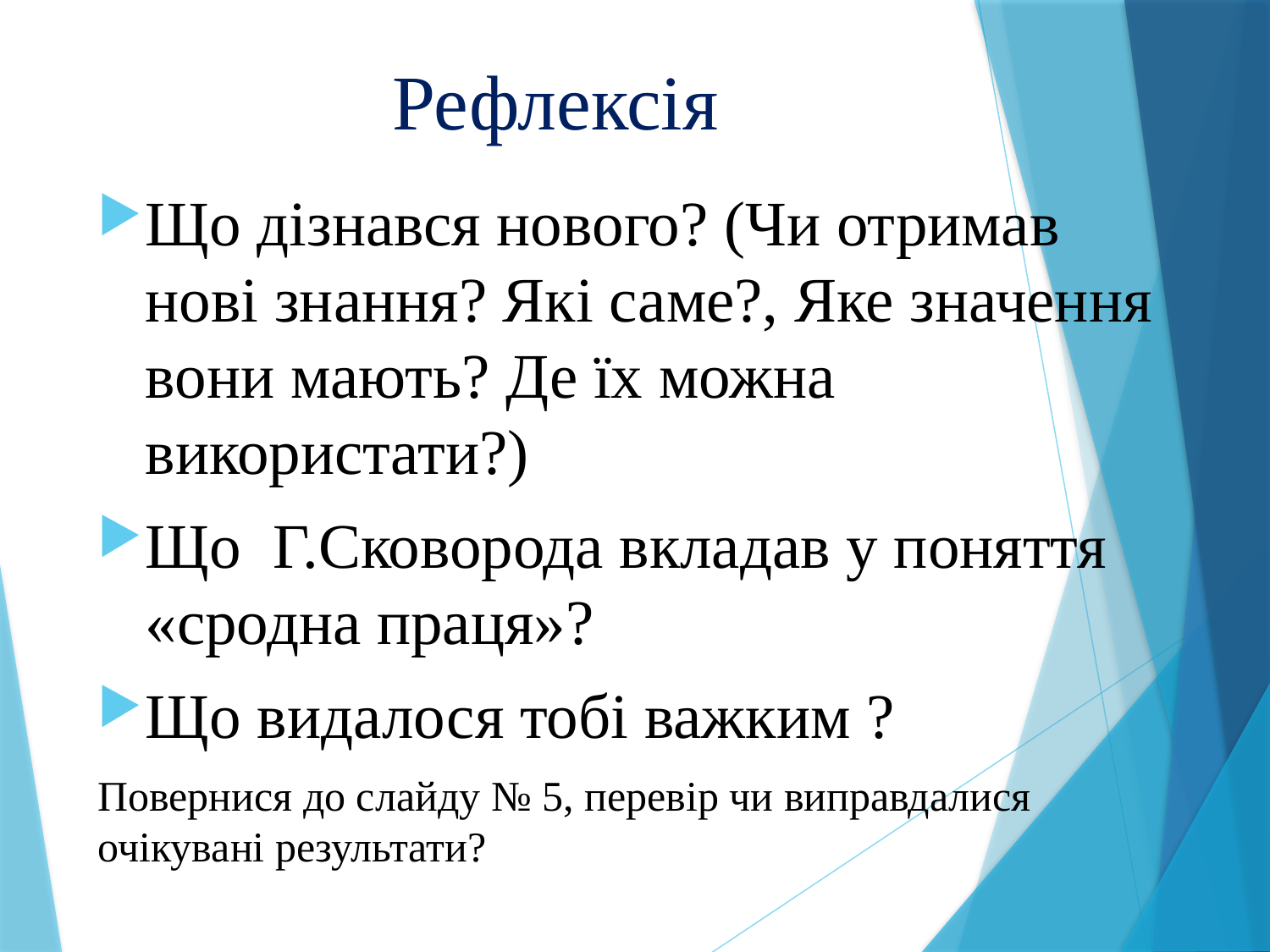

# Рефлексія
Що дізнався нового? (Чи отримав  нові знання? Які саме?, Яке значення вони мають? Де їх можна використати?)
Що  Г.Сковорода вкладав у поняття «сродна праця»?
Що видалося тобі важким ?
Повернися до слайду № 5, перевір чи виправдалися очікувані результати?